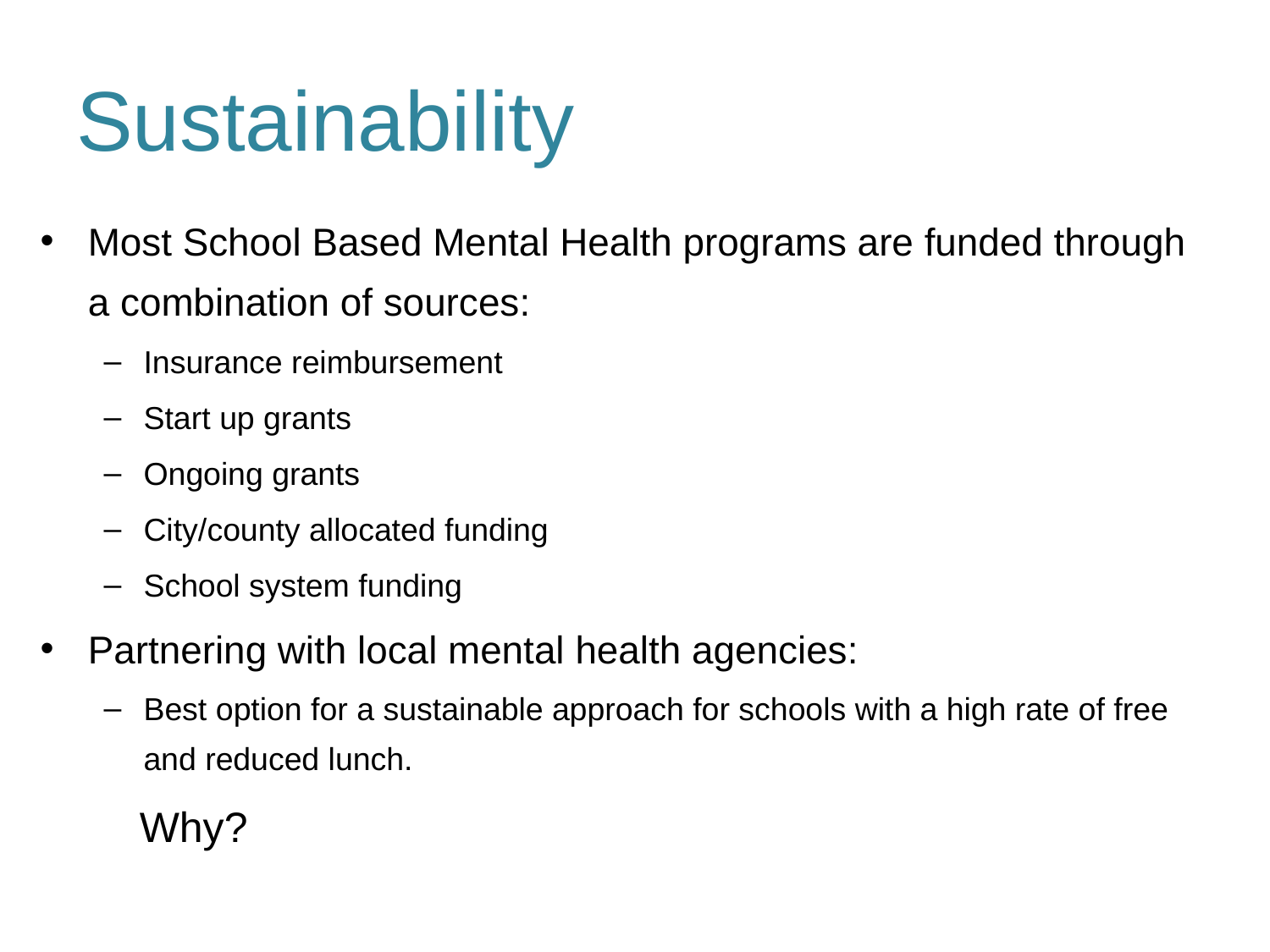

# Sustainability
Most School Based Mental Health programs are funded through a combination of sources:
Insurance reimbursement
Start up grants
Ongoing grants
City/county allocated funding
School system funding
Partnering with local mental health agencies:
Best option for a sustainable approach for schools with a high rate of free and reduced lunch.
    Why?